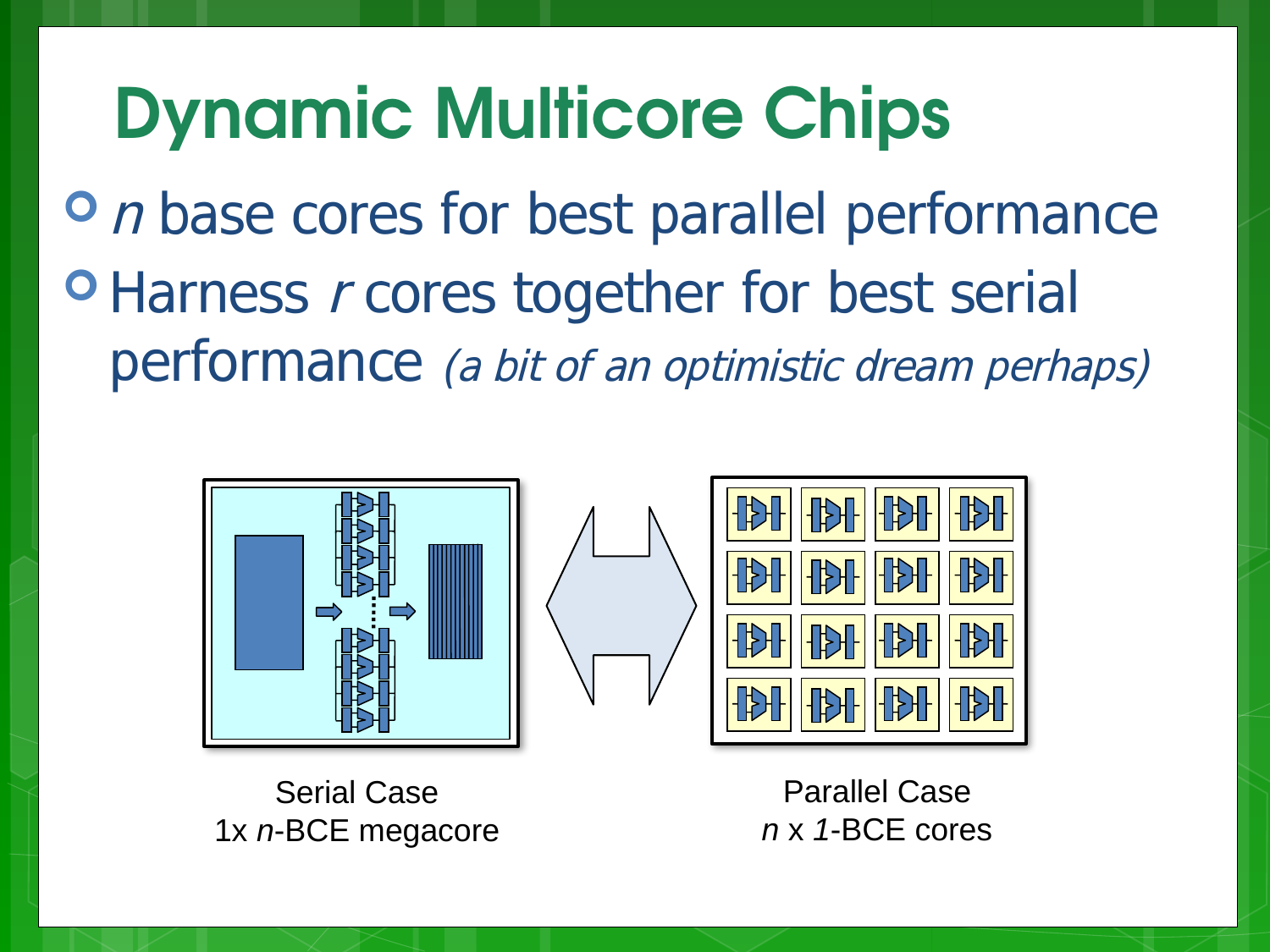

# Dynamic Multicore Chips
n base cores for best parallel performance
Harness r cores together for best serial performance (a bit of an optimistic dream perhaps)

Parallel Case
n x 1-BCE cores
Serial Case
1x n-BCE megacore